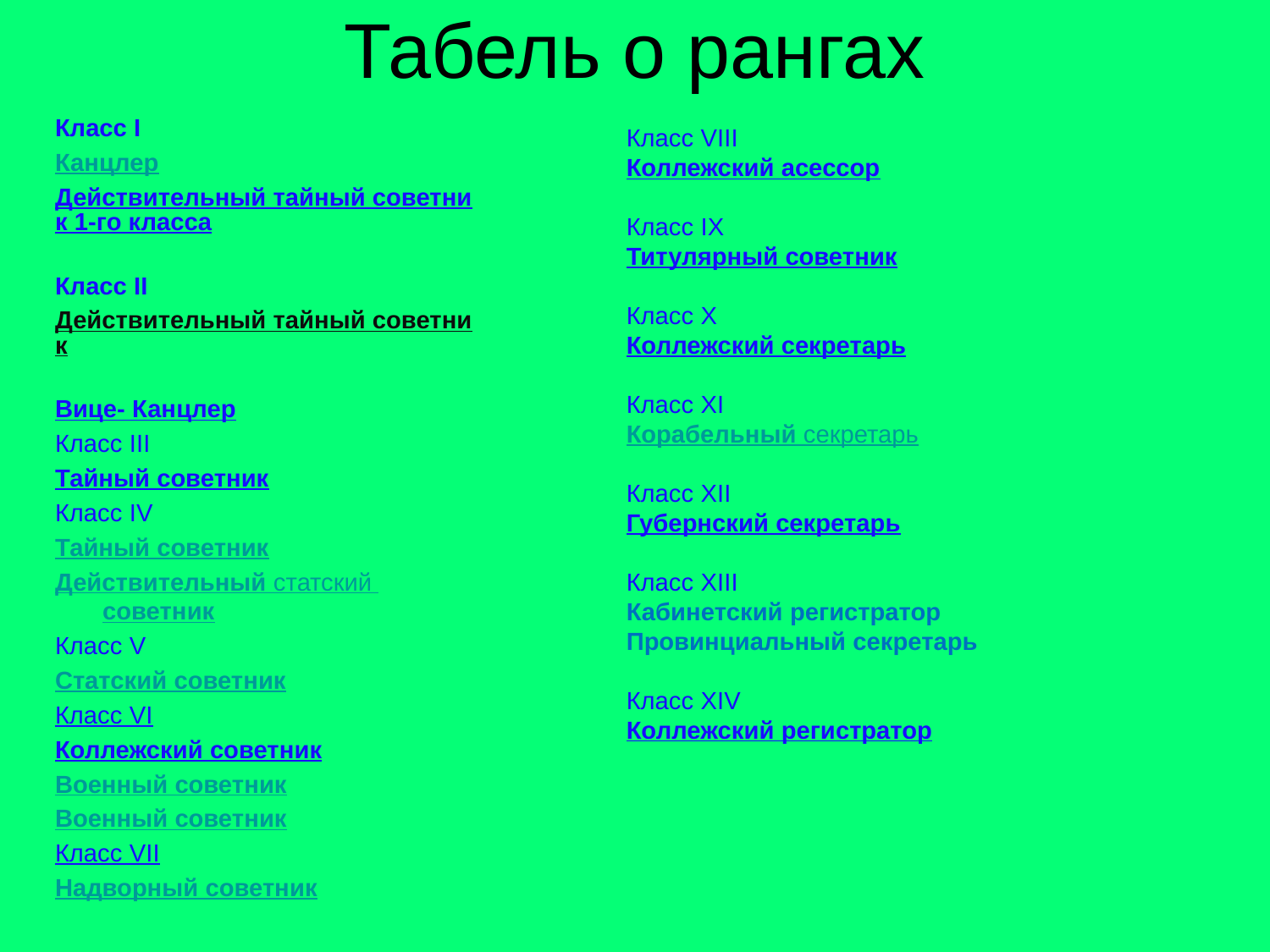

# Табель о рангах
Класс I
Канцлер
Действительный тайный советник 1-го класса
Класс II
Действительный тайный советник
Вице- Канцлер
Класс III
Тайный советник
Класс IV
Тайный советник
Действительный статский советник
Класс V
Статский советник
Класс VI
Коллежский советник
Военный советник
Военный советник
Класс VII
Надворный советник
Класс VIII
Коллежский асессор

Класс IX
Титулярный советник

Класс X
Коллежский секретарь

Класс XI
Корабельный секретарь

Класс XII
Губернский секретарь

Класс XIII
Кабинетский регистратор
Провинциальный секретарь

Класс XIV
Коллежский регистратор